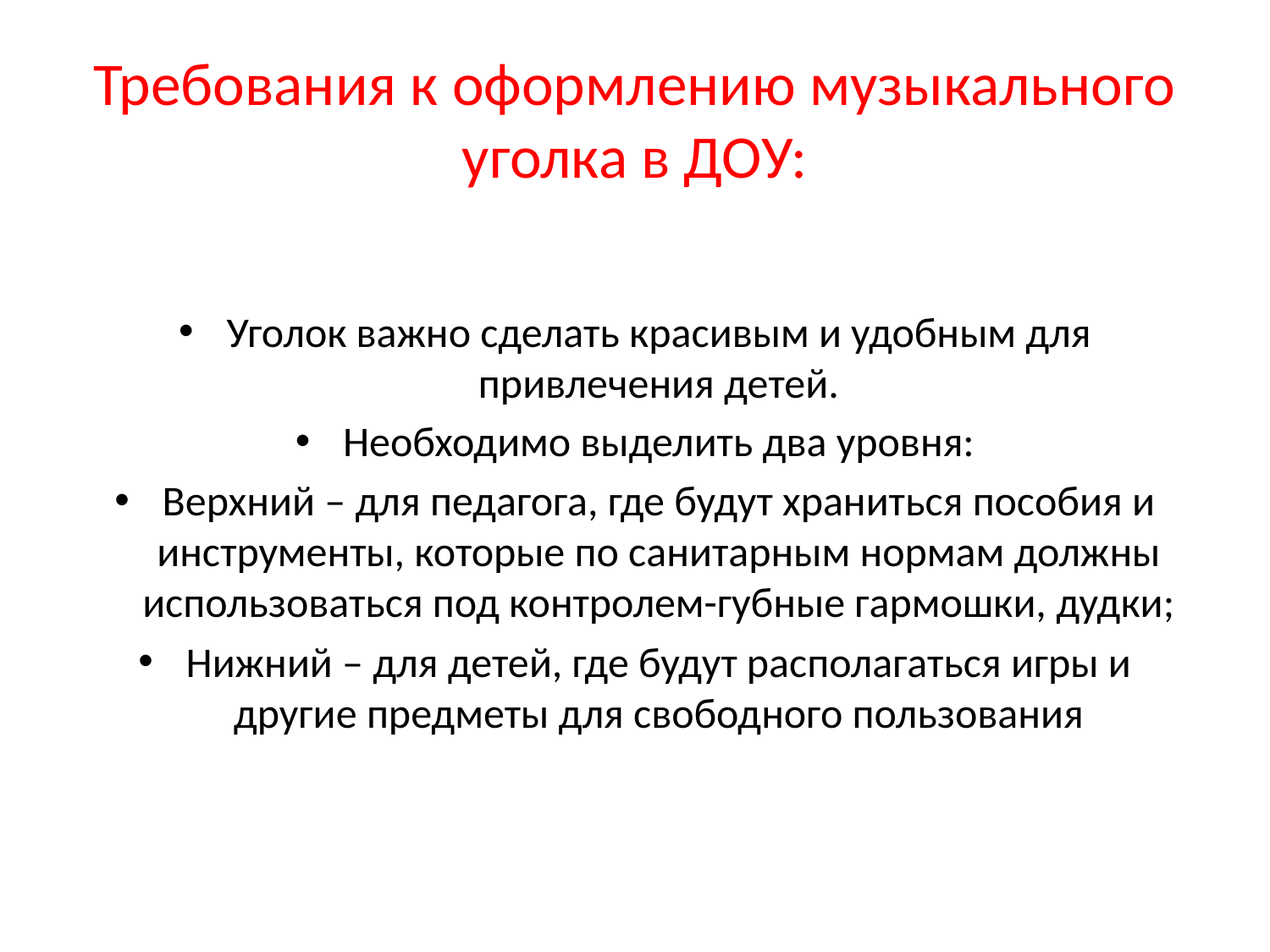

# Требования к оформлению музыкального уголка в ДОУ:

Уголок важно сделать красивым и удобным для привлечения детей.
Необходимо выделить два уровня:
Верхний – для педагога, где будут храниться пособия и инструменты, которые по санитарным нормам должны использоваться под контролем-губные гармошки, дудки;
Нижний – для детей, где будут располагаться игры и другие предметы для свободного пользования